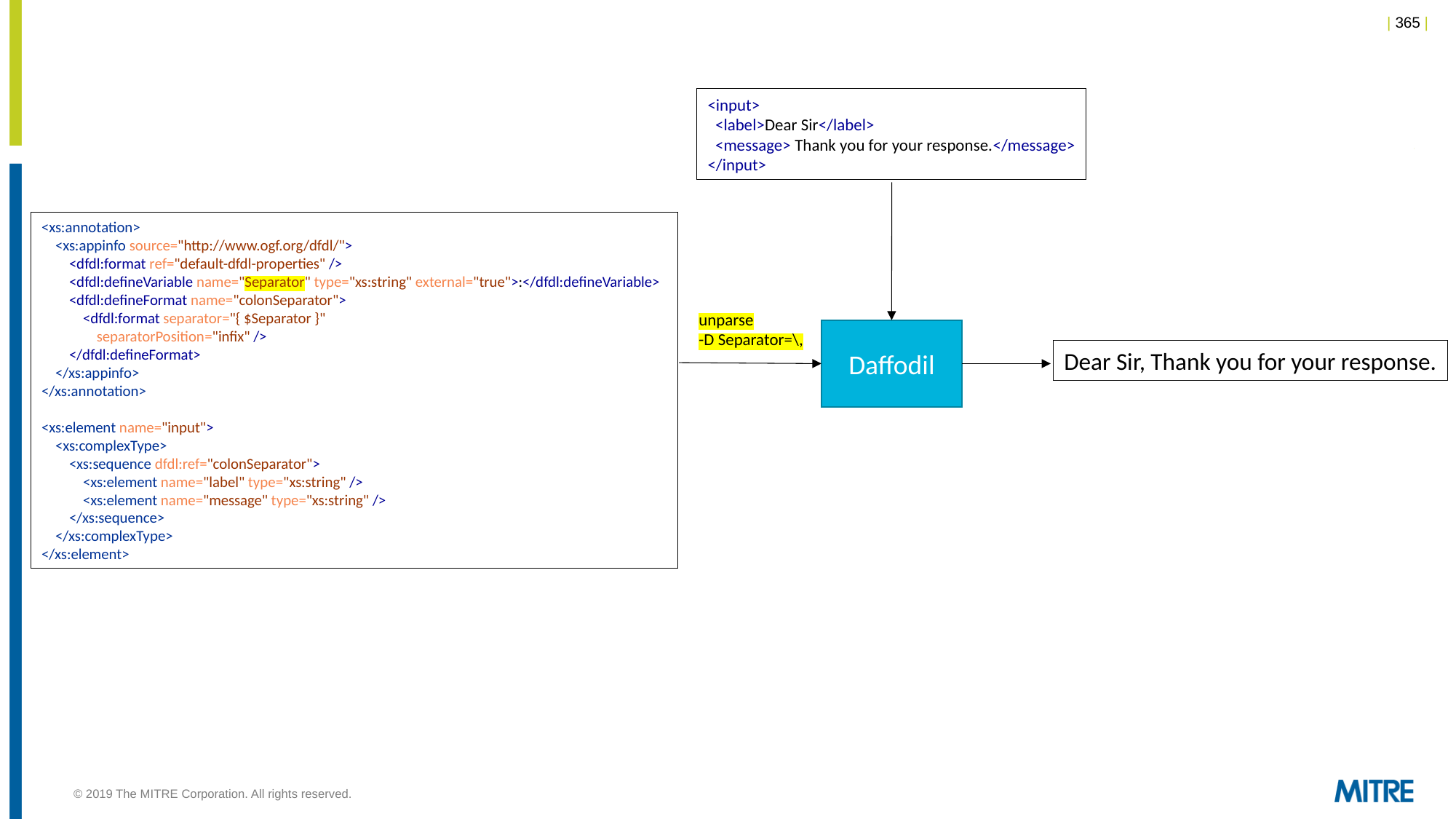

<input>
  <label>Dear Sir</label>
  <message> Thank you for your response.</message>
</input>
<xs:annotation>
    <xs:appinfo source="http://www.ogf.org/dfdl/">
        <dfdl:format ref="default-dfdl-properties" />
        <dfdl:defineVariable name="Separator" type="xs:string" external="true">:</dfdl:defineVariable>
        <dfdl:defineFormat name="colonSeparator">
            <dfdl:format separator="{ $Separator }"
                separatorPosition="infix" />
        </dfdl:defineFormat>
    </xs:appinfo>
</xs:annotation>
<xs:element name="input">
    <xs:complexType>
        <xs:sequence dfdl:ref="colonSeparator">
            <xs:element name="label" type="xs:string" />
            <xs:element name="message" type="xs:string" />
        </xs:sequence>
    </xs:complexType>
</xs:element>
unparse
-D Separator=\,
Daffodil
Dear Sir, Thank you for your response.
© 2019 The MITRE Corporation. All rights reserved.